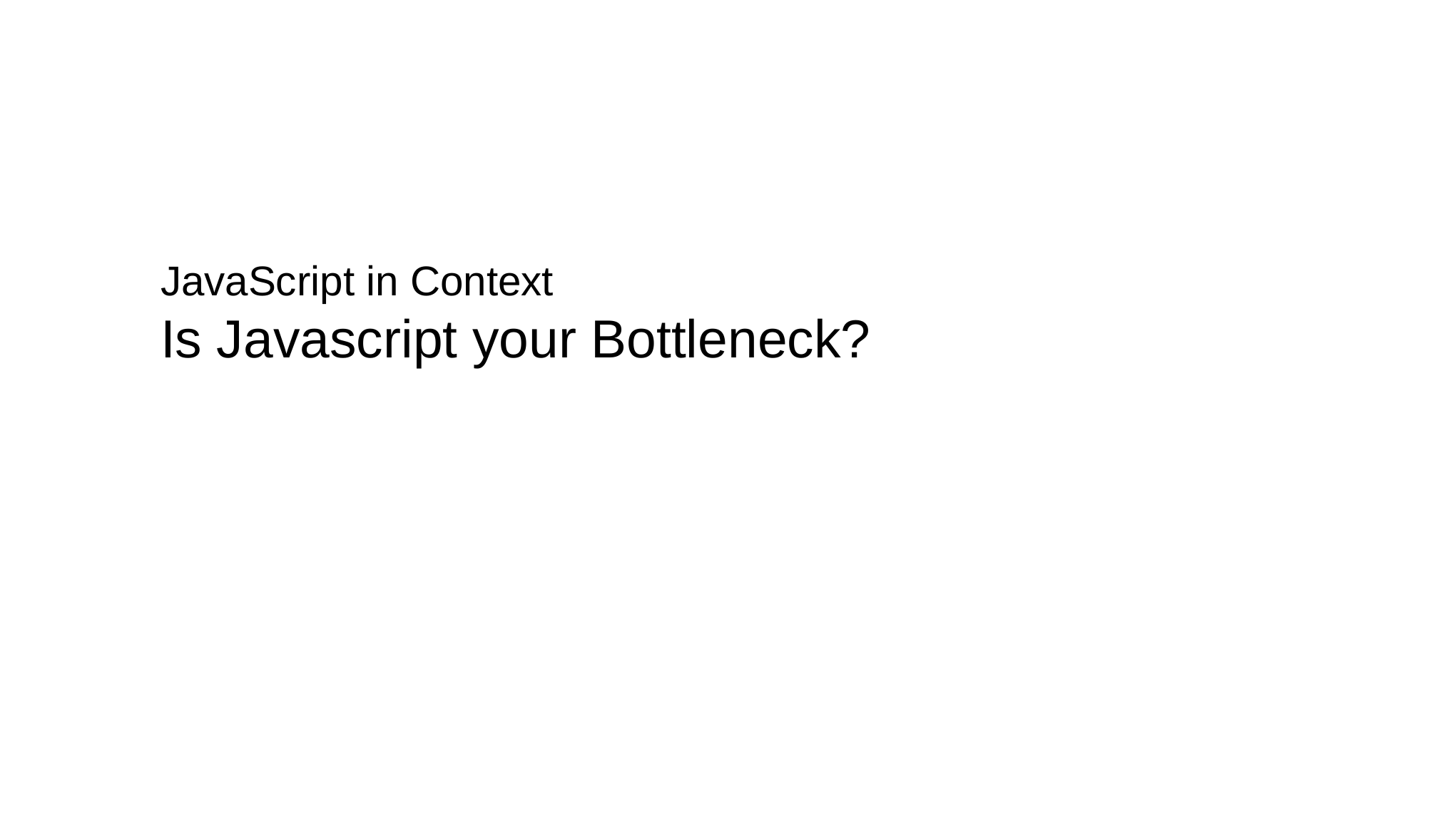

# JavaScript in Context Is Javascript your Bottleneck?